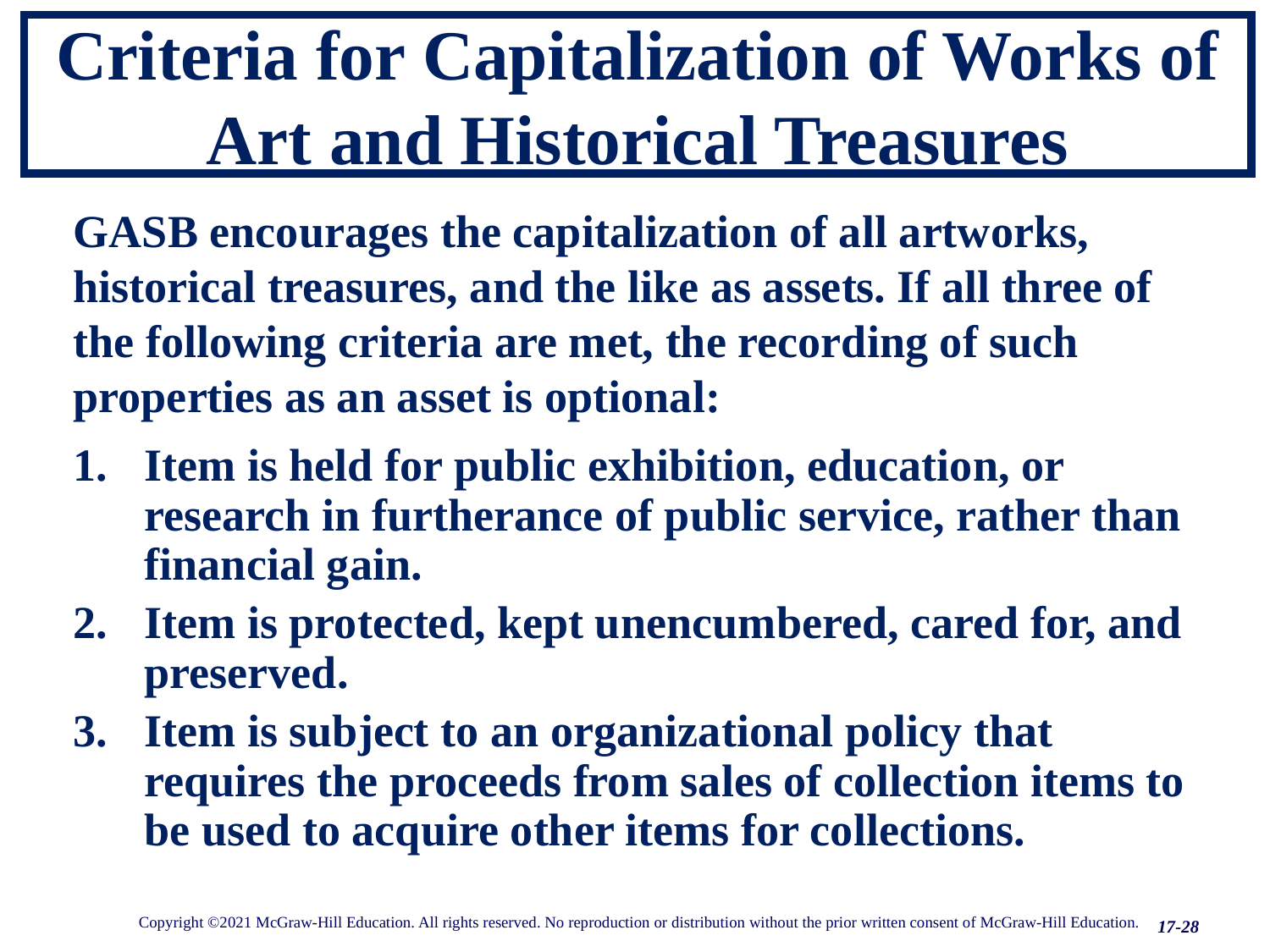

17-28
# Criteria for Capitalization of Works of Art and Historical Treasures
GASB encourages the capitalization of all artworks, historical treasures, and the like as assets. If all three of the following criteria are met, the recording of such properties as an asset is optional:
Item is held for public exhibition, education, or research in furtherance of public service, rather than financial gain.
Item is protected, kept unencumbered, cared for, and preserved.
Item is subject to an organizational policy that requires the proceeds from sales of collection items to be used to acquire other items for collections.

17-28
Copyright ©2021 McGraw-Hill Education. All rights reserved. No reproduction or distribution without the prior written consent of McGraw-Hill Education.